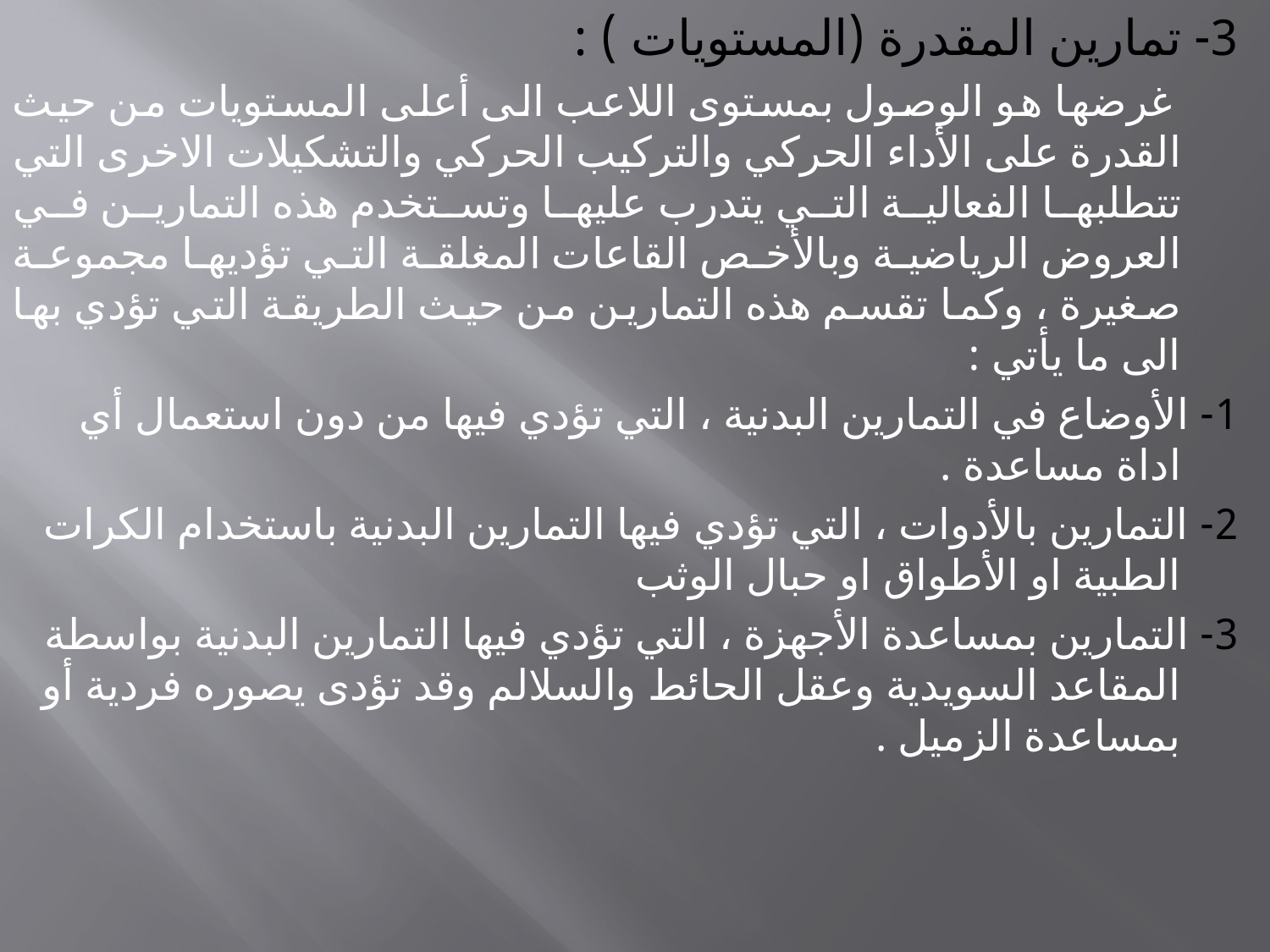

3- تمارين المقدرة (المستويات ) :
      غرضها هو الوصول بمستوى اللاعب الى أعلى المستويات من حيث القدرة على الأداء الحركي والتركيب الحركي والتشكيلات الاخرى التي تتطلبها الفعالية التي يتدرب عليها وتستخدم هذه التمارين في العروض الرياضية وبالأخص القاعات المغلقة التي تؤديها مجموعة صغيرة ، وكما تقسم هذه التمارين من حيث الطريقة التي تؤدي بها الى ما يأتي :
1- الأوضاع في التمارين البدنية ، التي تؤدي فيها من دون استعمال أي اداة مساعدة .
2- التمارين بالأدوات ، التي تؤدي فيها التمارين البدنية باستخدام الكرات الطبية او الأطواق او حبال الوثب
3- التمارين بمساعدة الأجهزة ، التي تؤدي فيها التمارين البدنية بواسطة المقاعد السويدية وعقل الحائط والسلالم وقد تؤدى يصوره فردية أو بمساعدة الزميل .